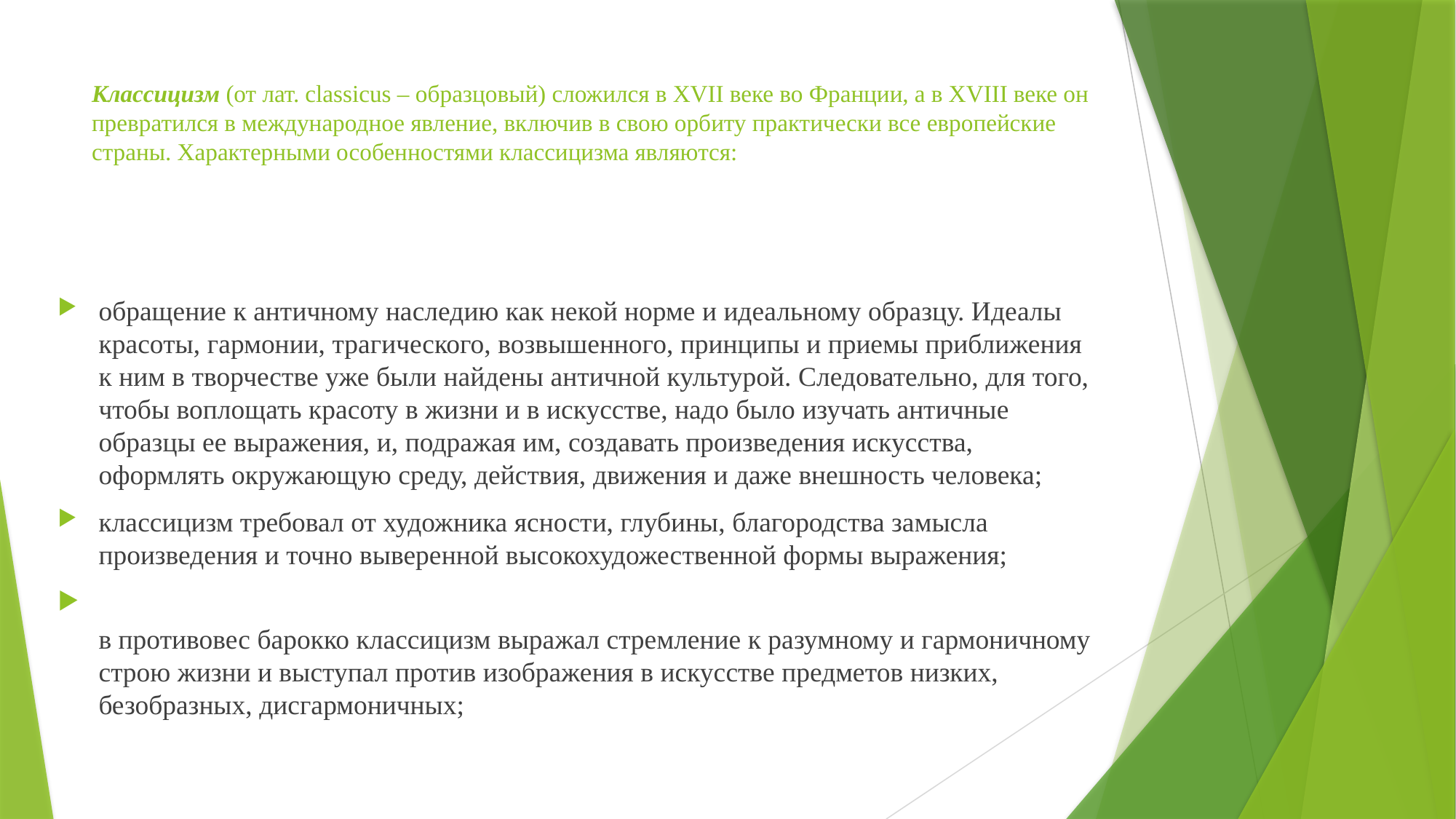

# Классицизм (от лат. сlassicus – образцовый) сложился в XVII веке во Франции, а в XVIII веке он превратился в международное явление, включив в свою орбиту практически все европейские страны. Характерными особенностями классицизма являются:
обращение к античному наследию как некой норме и идеальному образцу. Идеалы красоты, гармонии, трагического, возвышенного, принципы и приемы приближения к ним в творчестве уже были найдены античной культурой. Следовательно, для того, чтобы воплощать красоту в жизни и в искусстве, надо было изучать античные образцы ее выражения, и, подражая им, создавать произведения искусства, оформлять окружающую среду, действия, движения и даже внешность человека;
классицизм требовал от художника ясности, глубины, благородства замысла произведения и точно выверенной высокохудожественной формы выражения;
в противовес барокко классицизм выражал стремление к разумному и гармоничному строю жизни и выступал против изображения в искусстве предметов низких, безобразных, дисгармоничных;